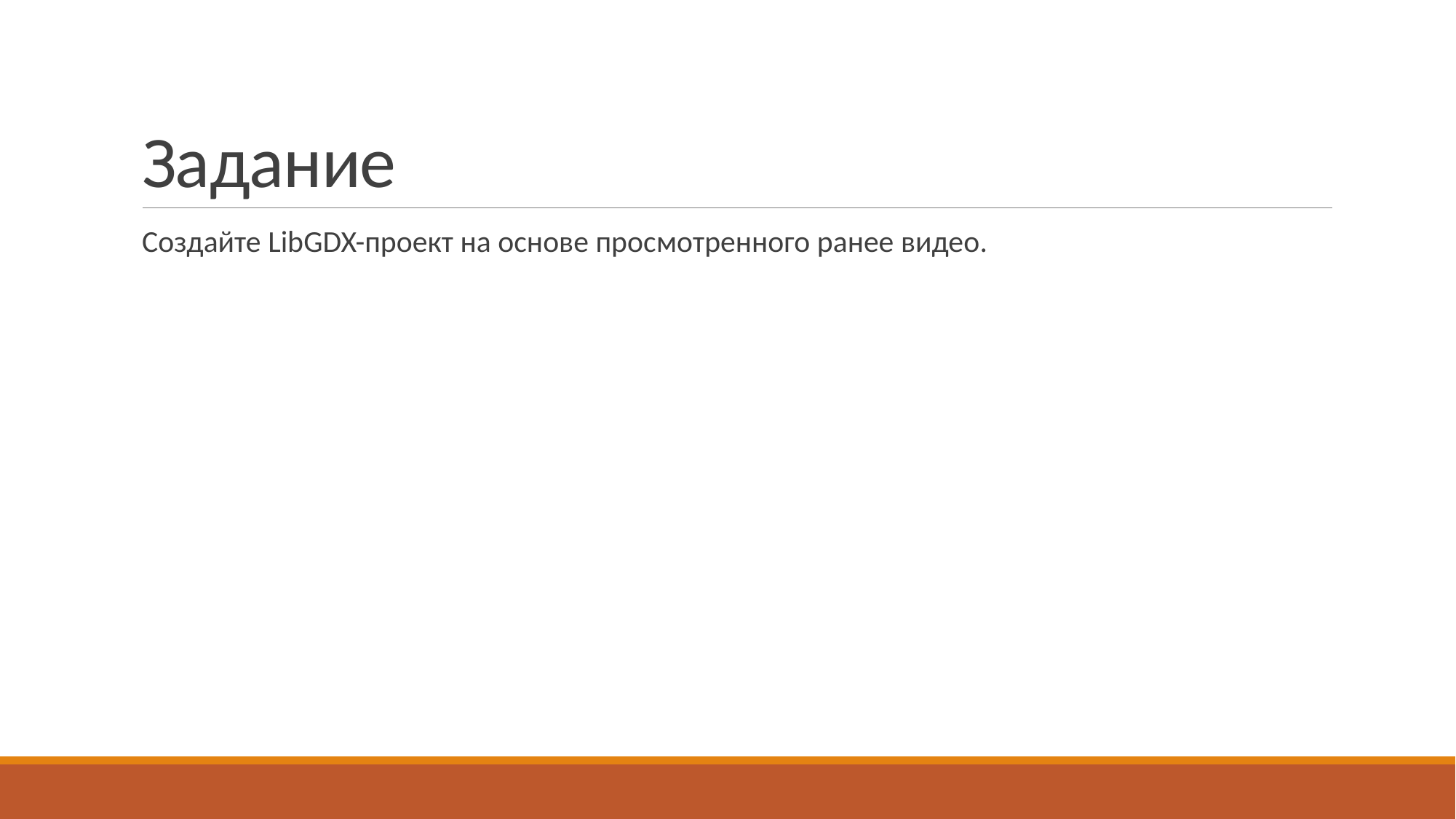

# Задание
Создайте LibGDX-проект на основе просмотренного ранее видео.